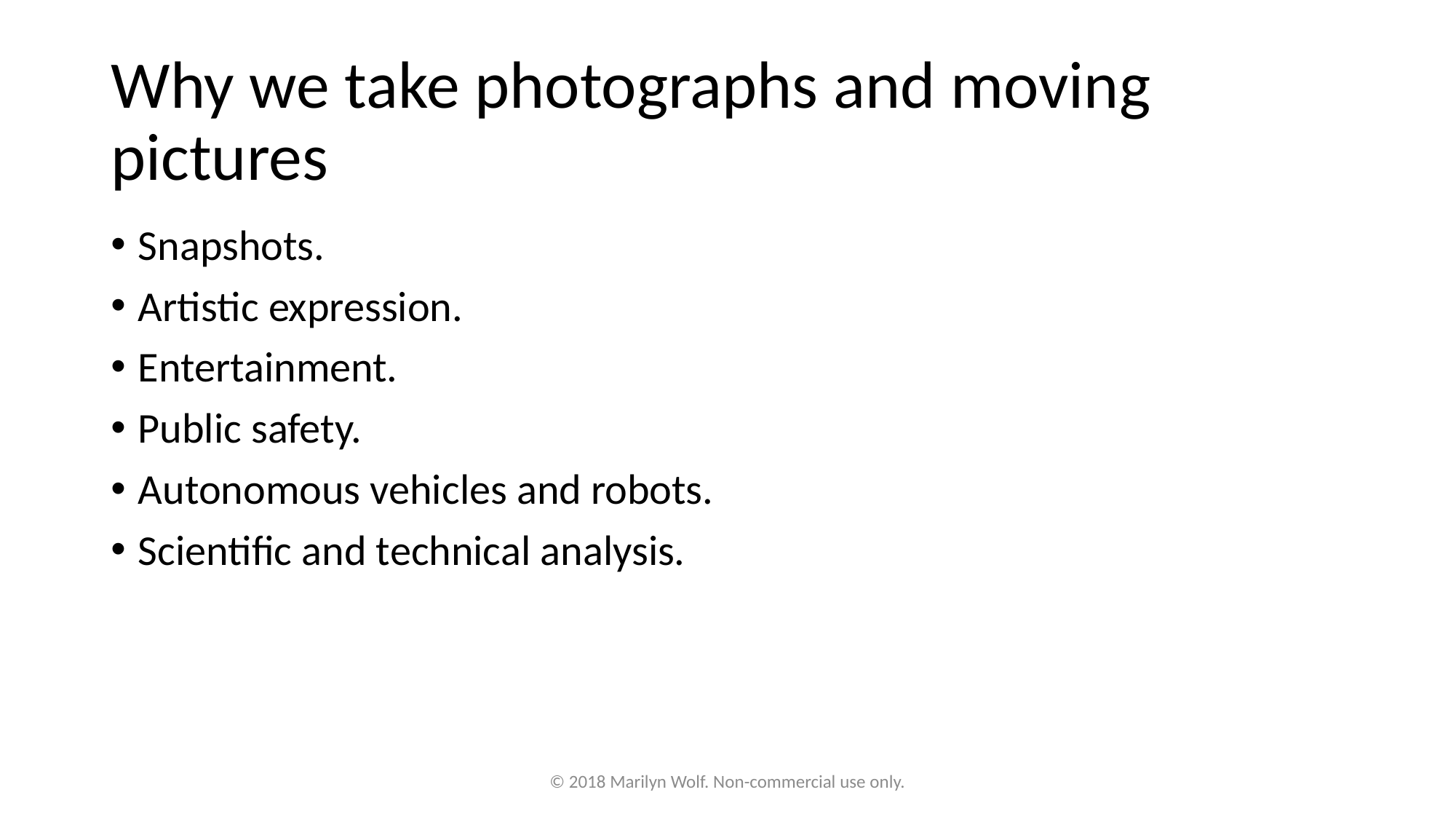

# Why we take photographs and moving pictures
Snapshots.
Artistic expression.
Entertainment.
Public safety.
Autonomous vehicles and robots.
Scientific and technical analysis.
© 2018 Marilyn Wolf. Non-commercial use only.